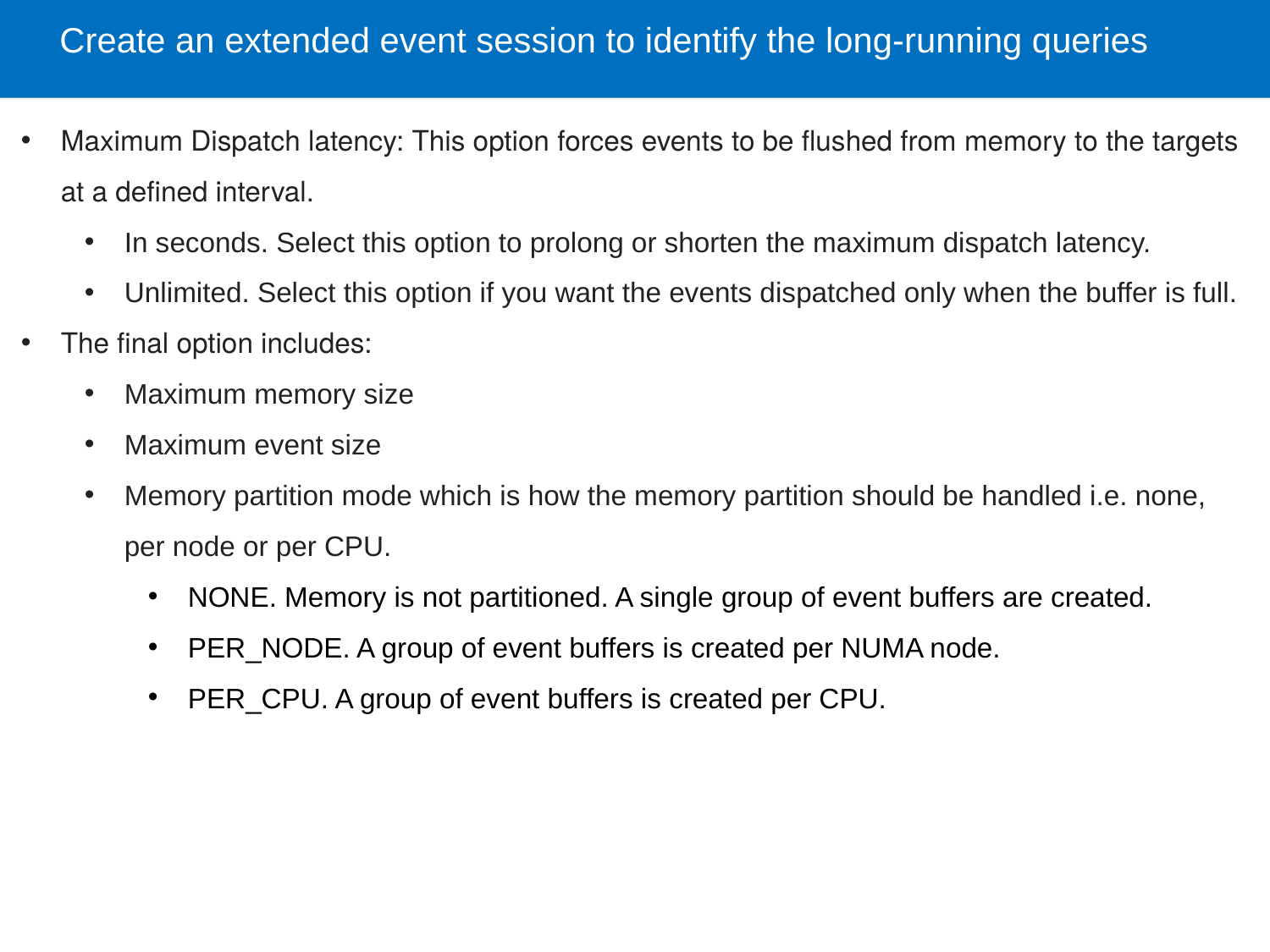

# Create an extended event session to identify the long-running queries
Maximum Dispatch latency: This option forces events to be flushed from memory to the targets at a defined interval.
In seconds. Select this option to prolong or shorten the maximum dispatch latency.
Unlimited. Select this option if you want the events dispatched only when the buffer is full.
The final option includes:
Maximum memory size
Maximum event size
Memory partition mode which is how the memory partition should be handled i.e. none, per node or per CPU.
NONE. Memory is not partitioned. A single group of event buffers are created.
PER_NODE. A group of event buffers is created per NUMA node.
PER_CPU. A group of event buffers is created per CPU.